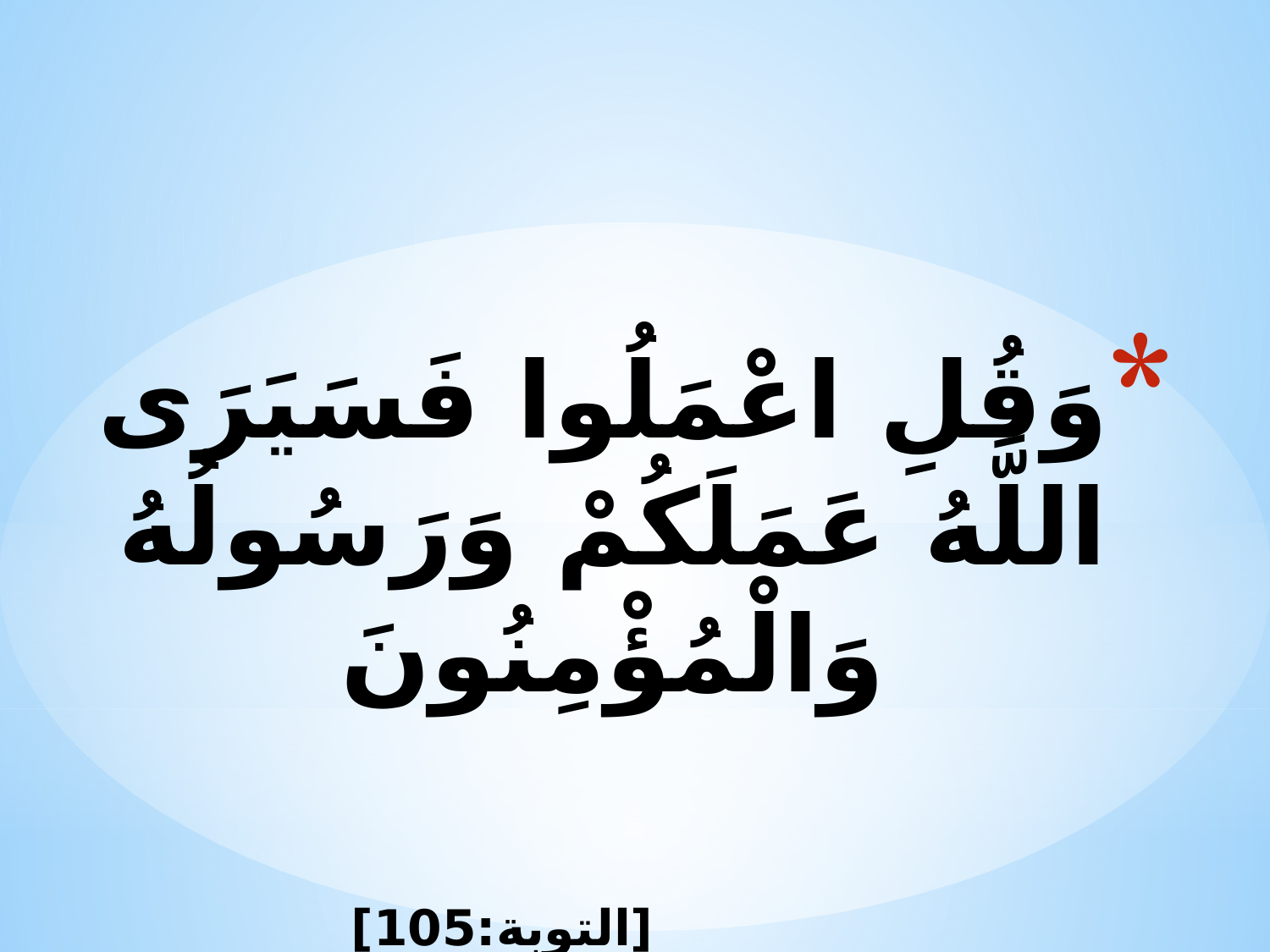

# وَقُلِ اعْمَلُوا فَسَيَرَى اللَّهُ عَمَلَكُمْ وَرَسُولُهُ وَالْمُؤْمِنُونَ [التوبة:105]